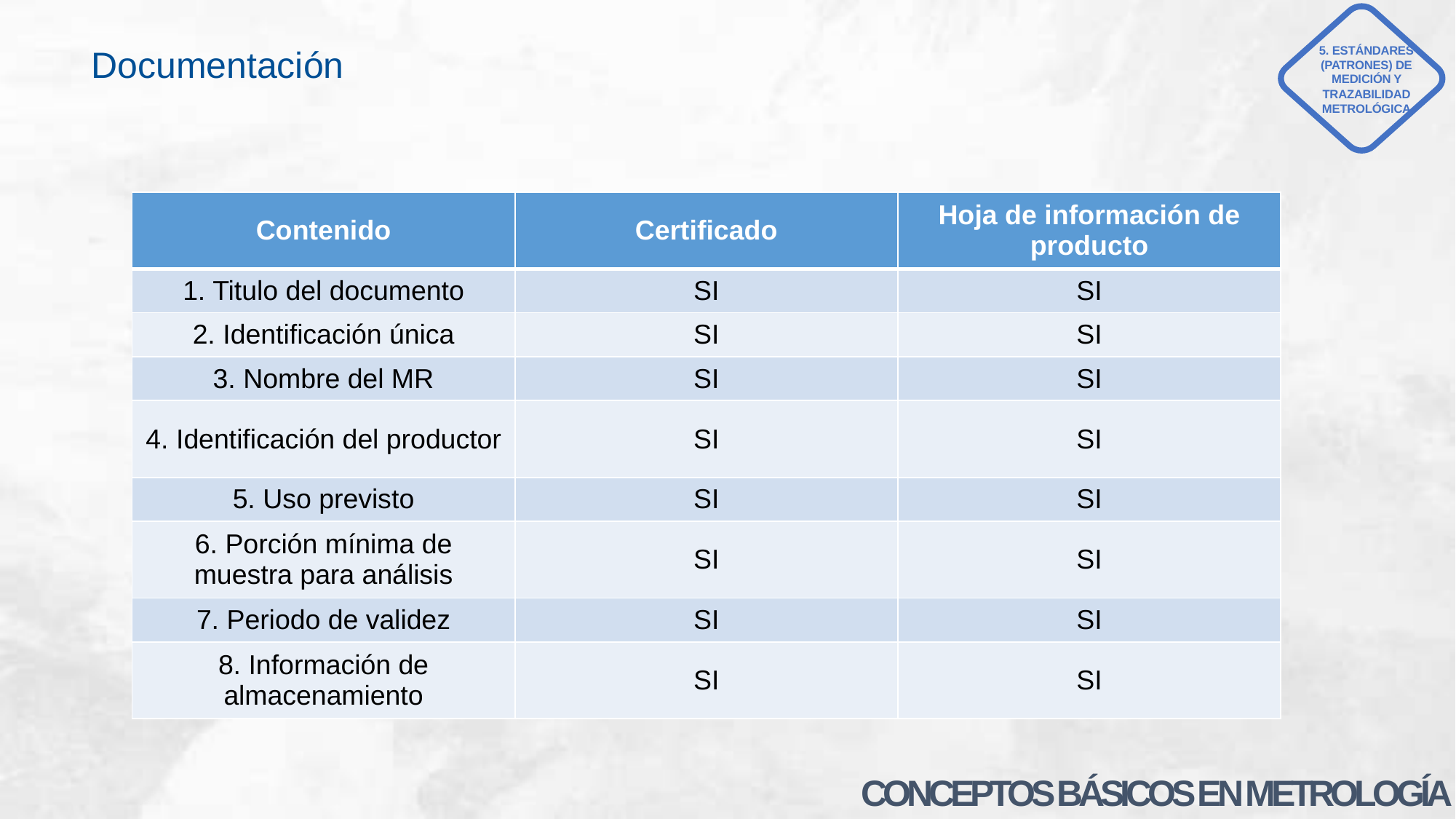

Documentación
5. ESTÁNDARES (PATRONES) DE MEDICIÓN Y TRAZABILIDAD METROLÓGICA
| Contenido | Certificado | Hoja de información de producto |
| --- | --- | --- |
| 1. Titulo del documento | SI | SI |
| 2. Identificación única | SI | SI |
| 3. Nombre del MR | SI | SI |
| 4. Identificación del productor | SI | SI |
| 5. Uso previsto | SI | SI |
| 6. Porción mínima de muestra para análisis | SI | SI |
| 7. Periodo de validez | SI | SI |
| 8. Información de almacenamiento | SI | SI |
CONCEPTOS BÁSICOS EN METROLOGÍA